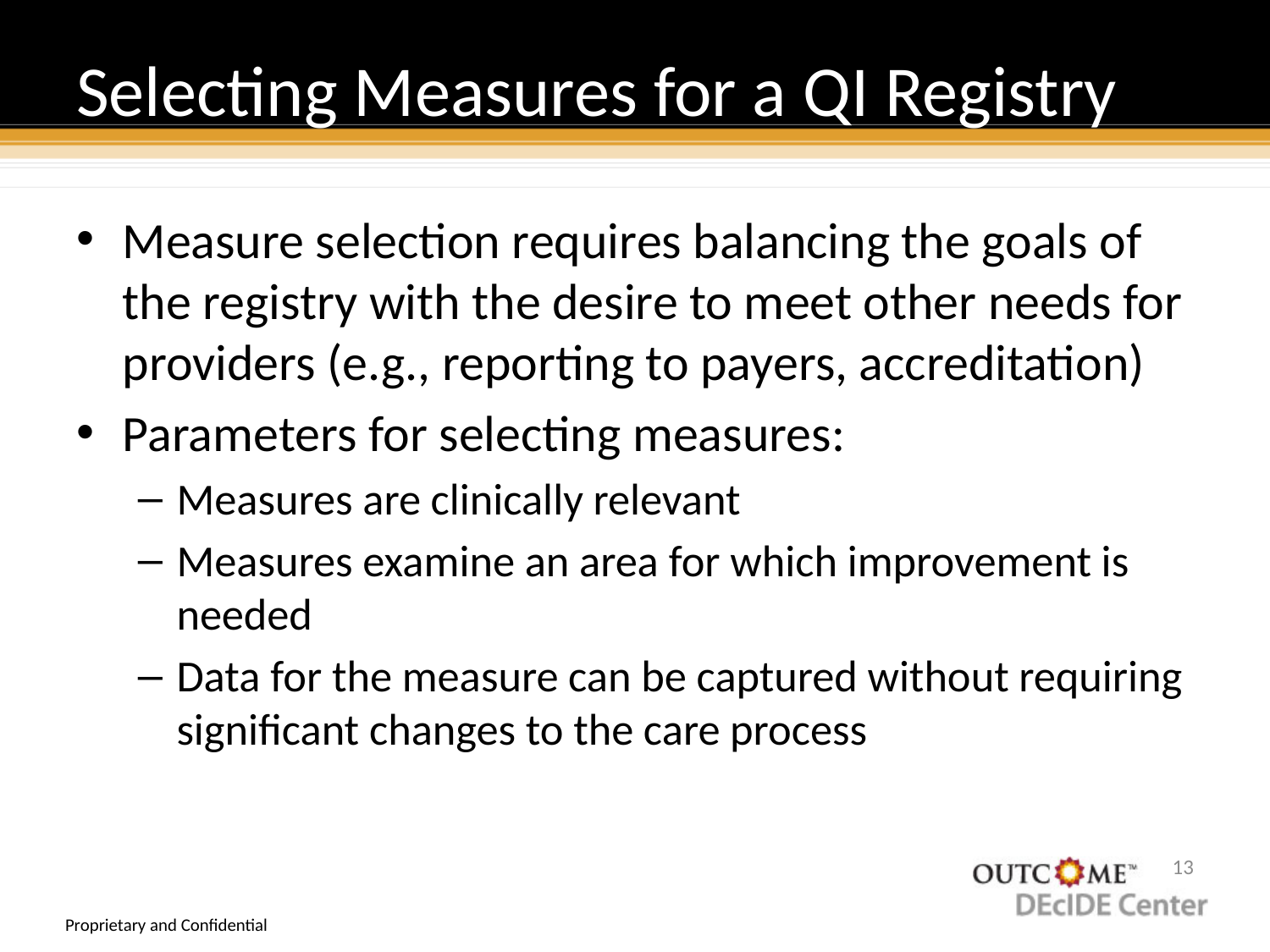

# Selecting Measures for a QI Registry
Measure selection requires balancing the goals of the registry with the desire to meet other needs for providers (e.g., reporting to payers, accreditation)
Parameters for selecting measures:
Measures are clinically relevant
Measures examine an area for which improvement is needed
Data for the measure can be captured without requiring significant changes to the care process
13